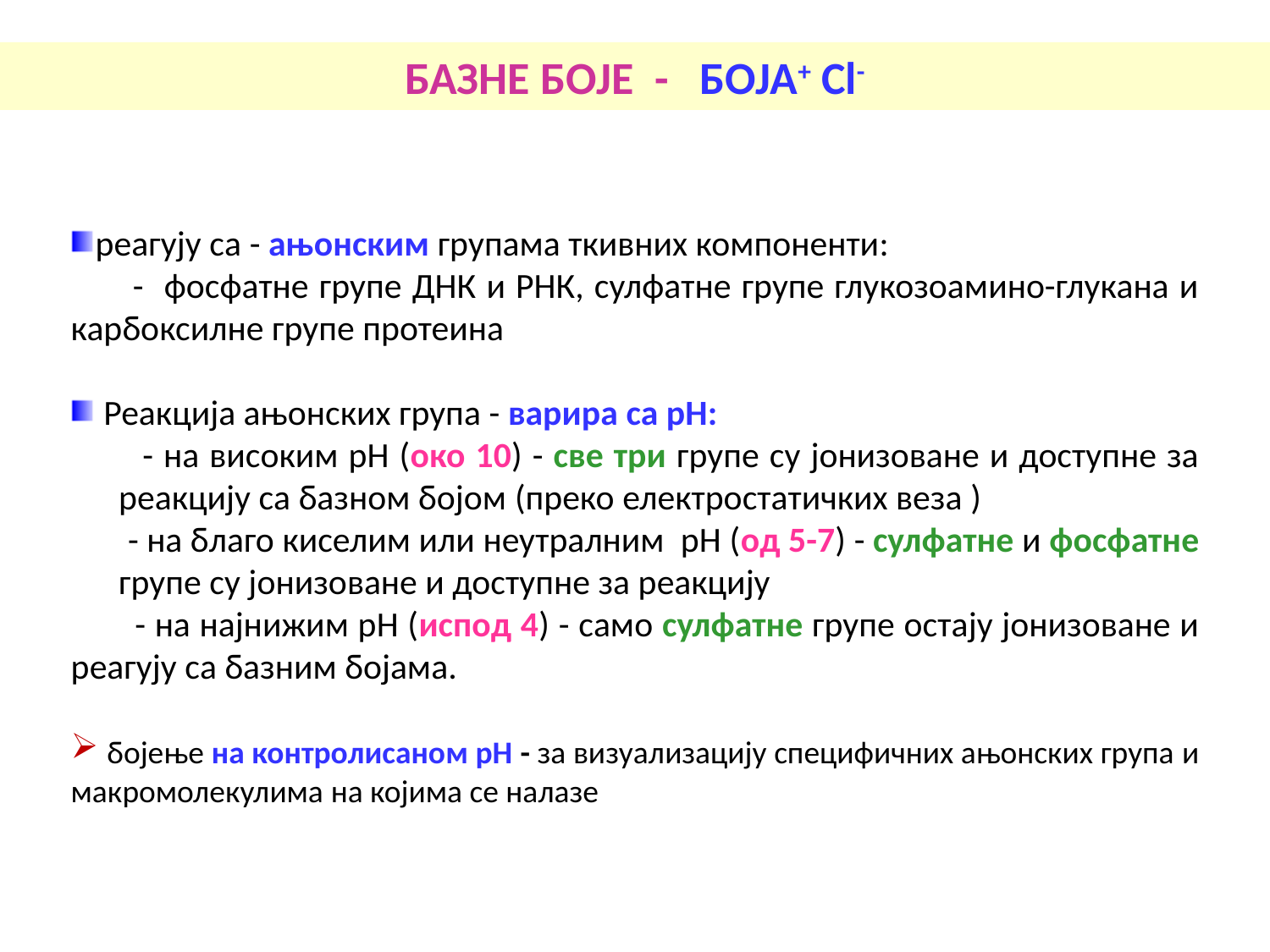

БАЗНЕ БОЈЕ  -   БОЈА+ Cl-
реагују са - ањонским групама ткивних компоненти:
      -  фосфатне групе ДНК и РНК, сулфатне групе глукозоамино-глукана и карбоксилне групе протеина

 Реакција ањонских група - варира са pH:
       - на високим pH (око 10) - све три групе су јонизоване и доступне за реакцију са базном бојом (преко електростатичких веза )
       - на благо киселим или неутралним  pH (од 5-7) - сулфатне и фосфатне групе су јонизоване и доступне за реакцију
       - на најнижим pH (испод 4) - само сулфатне групе остају јонизоване и реагују са базним бојама.

 бојење на контролисаном pH - за визуализацију специфичних ањонских група и макромолекулима на којима се налазе